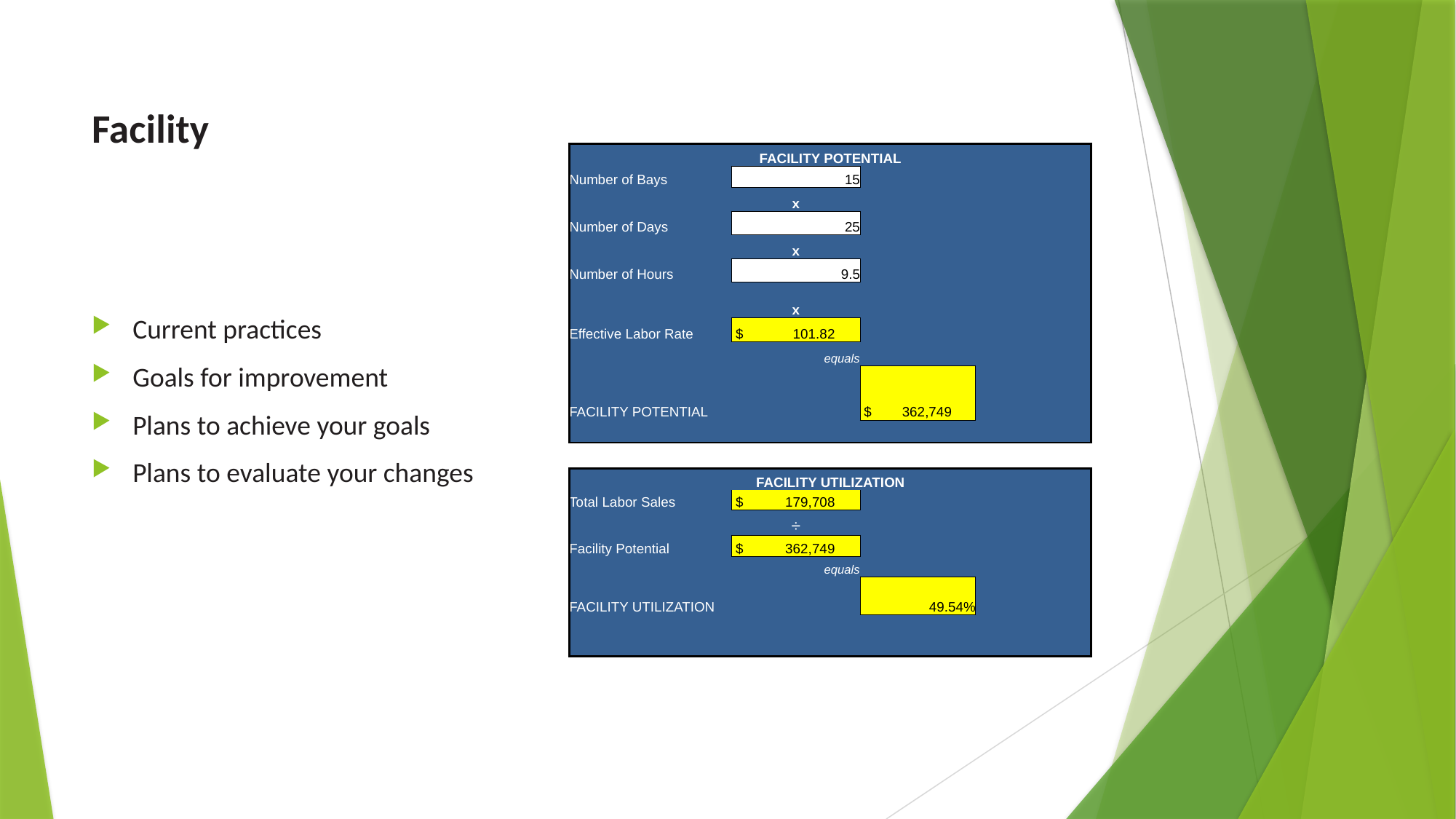

# Facility
| FACILITY POTENTIAL |  |  |  |  |  |
| --- | --- | --- | --- | --- | --- |
| Number of Bays | 15 |  |  |  |  |
|  | x |  |  |  |  |
| Number of Days | 25 |  |  |  |  |
|  | x |  |  |  |  |
| Number of Hours | 9.5 |  |  |  |  |
|  | x |  |  |  |  |
| Effective Labor Rate | $ 101.82 |  |  |  |  |
|  | equals |  |  |  |  |
| FACILITY POTENTIAL |  | $ 362,749 |  |  |  |
|  |  |  |  |  |  |
|  |  |  |  |  |  |
| FACILITY UTILIZATION |  |  |  |  |  |
| Total Labor Sales | $ 179,708 |  |  |  |  |
|  | ÷ |  |  |  |  |
| Facility Potential | $ 362,749 |  |  |  |  |
|  | equals |  |  |  |  |
| FACILITY UTILIZATION |  | 49.54% |  |  |  |
|  |  |  |  |  |  |
|  |  |  |  |  |  |

Current practices
Goals for improvement
Plans to achieve your goals
Plans to evaluate your changes